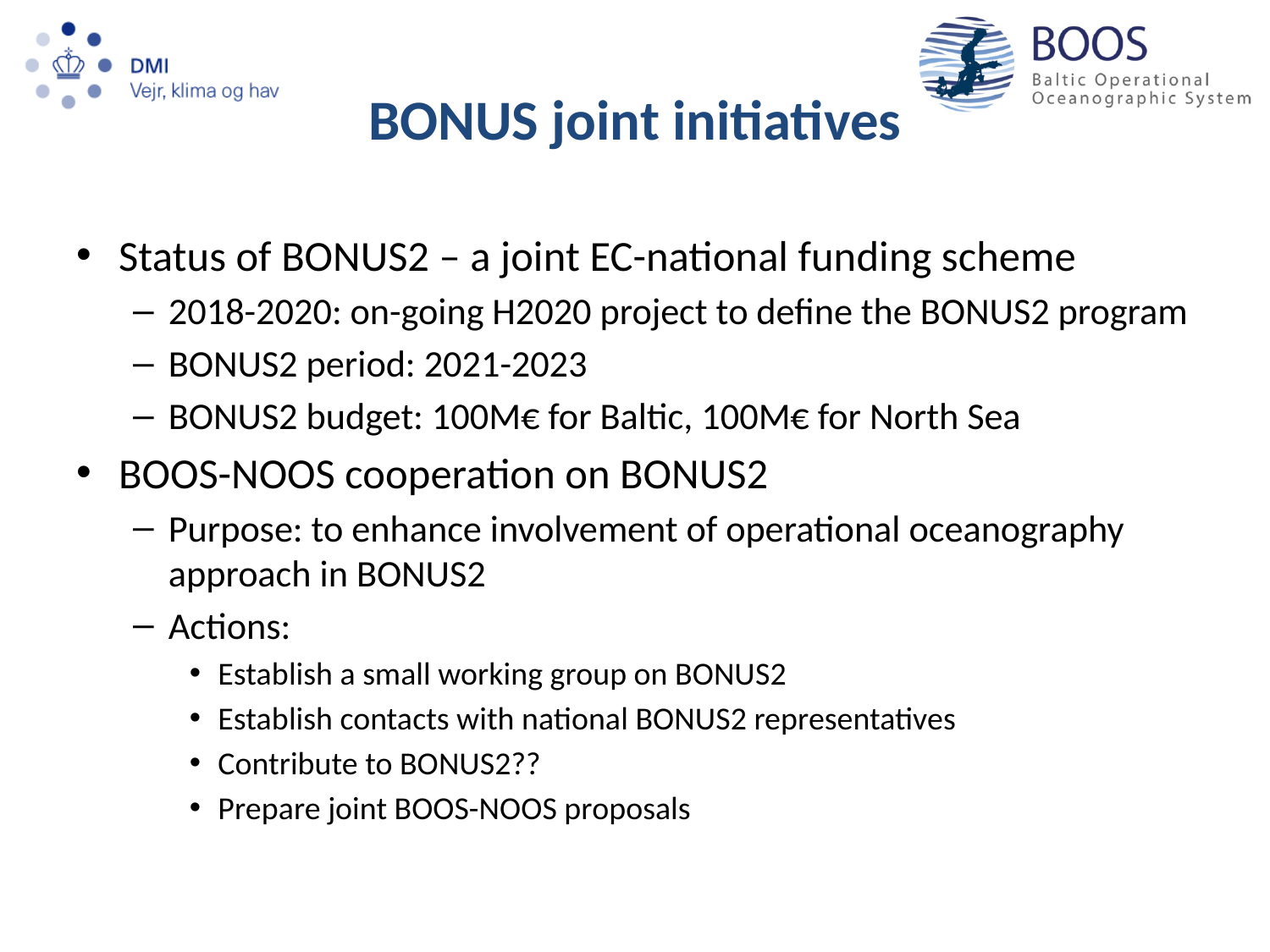

# BONUS joint initiatives
Status of BONUS2 – a joint EC-national funding scheme
2018-2020: on-going H2020 project to define the BONUS2 program
BONUS2 period: 2021-2023
BONUS2 budget: 100M€ for Baltic, 100M€ for North Sea
BOOS-NOOS cooperation on BONUS2
Purpose: to enhance involvement of operational oceanography approach in BONUS2
Actions:
Establish a small working group on BONUS2
Establish contacts with national BONUS2 representatives
Contribute to BONUS2??
Prepare joint BOOS-NOOS proposals